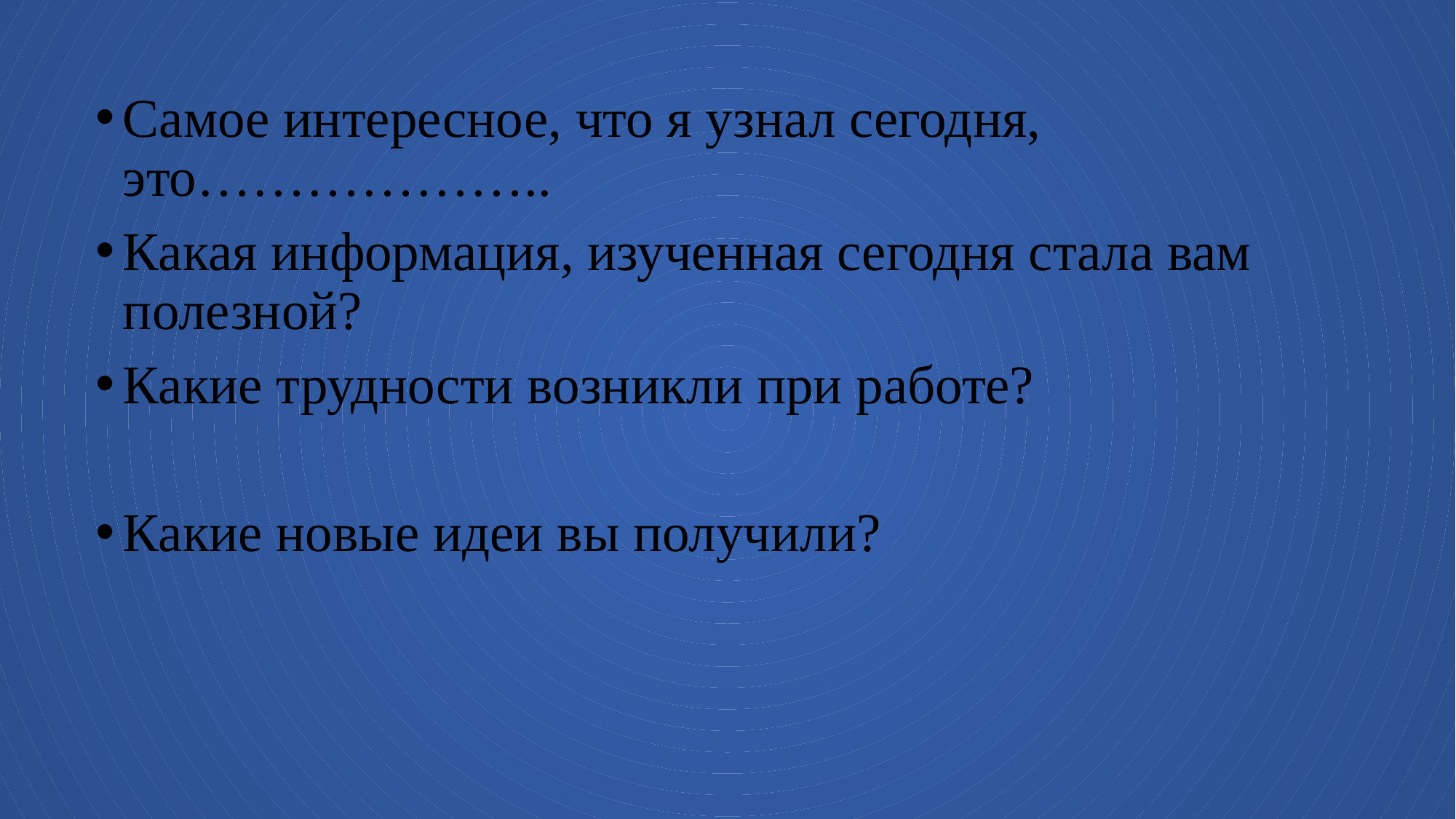

Самое интересное, что я узнал сегодня, это………………..
Какая информация, изученная сегодня стала вам полезной?
Какие трудности возникли при работе?

Какие новые идеи вы получили?